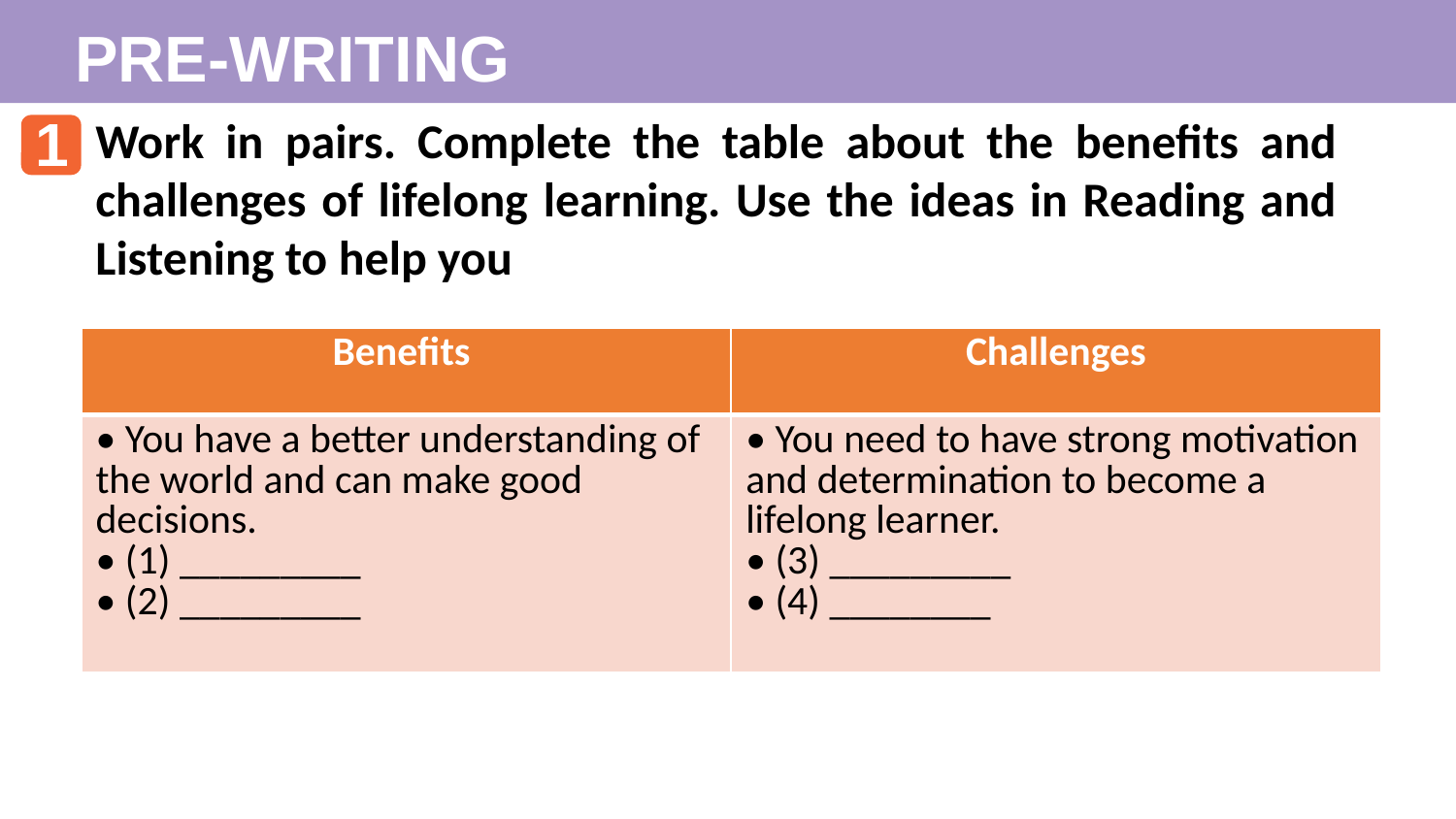

PRE-WRITING
1
Work in pairs. Complete the table about the benefits and challenges of lifelong learning. Use the ideas in Reading and Listening to help you

| Benefits | Challenges |
| --- | --- |
| • You have a better understanding of the world and can make good decisions. • (1) \_\_\_\_\_\_\_\_\_ • (2) \_\_\_\_\_\_\_\_\_ | • You need to have strong motivation and determination to become a lifelong learner. • (3) \_\_\_\_\_\_\_\_\_ • (4) \_\_\_\_\_\_\_\_ |